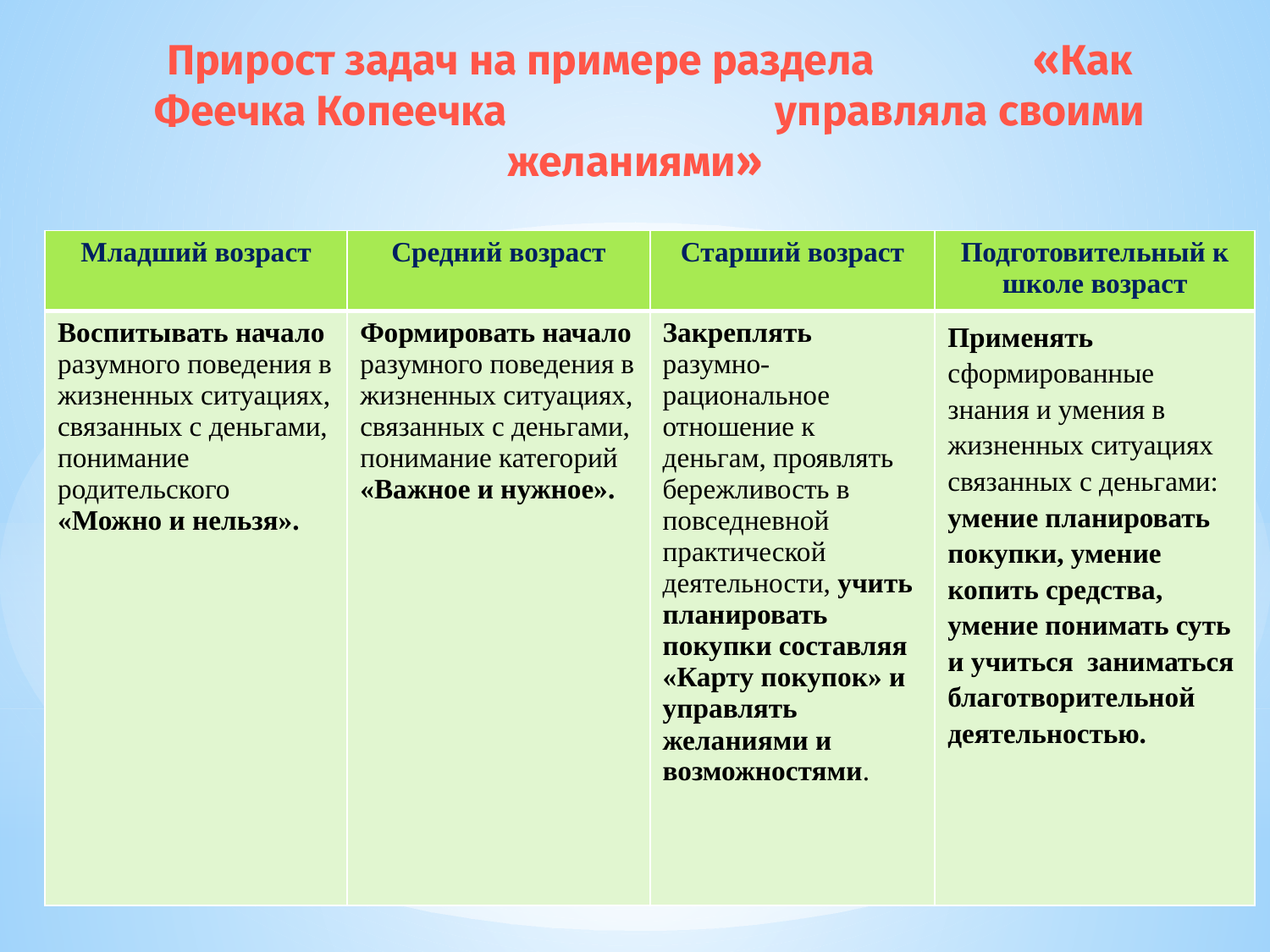

Прирост задач на примере раздела                «Как Феечка Копеечка                           управляла своими желаниями»
| Младший возраст | Средний возраст | Старший возраст | Подготовительный к школе возраст |
| --- | --- | --- | --- |
| Воспитывать начало разумного поведения в жизненных ситуациях, связанных с деньгами, понимание родительского «Можно и нельзя». | Формировать начало разумного поведения в жизненных ситуациях, связанных с деньгами, понимание категорий «Важное и нужное». | Закреплять разумно- рациональное отношение к деньгам, проявлять бережливость в повседневной практической деятельности, учить планировать покупки составляя «Карту покупок» и управлять желаниями и возможностями. | Применять сформированные знания и умения в жизненных ситуациях связанных с деньгами: умение планировать покупки, умение копить средства, умение понимать суть и учиться заниматься благотворительной деятельностью. |